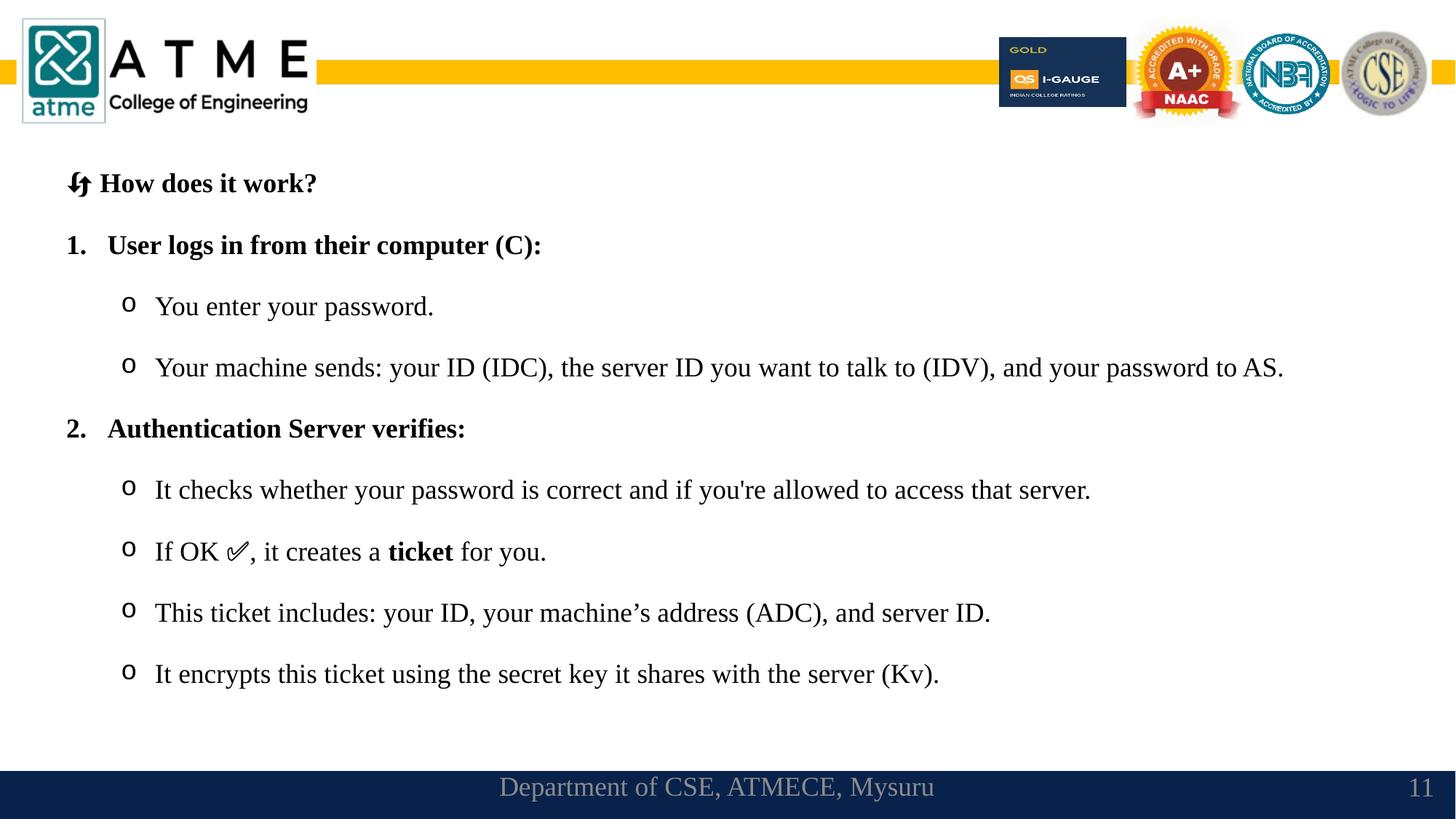

🔄 How does it work?
User logs in from their computer (C):
You enter your password.
Your machine sends: your ID (IDC), the server ID you want to talk to (IDV), and your password to AS.
Authentication Server verifies:
It checks whether your password is correct and if you're allowed to access that server.
If OK ✅, it creates a ticket for you.
This ticket includes: your ID, your machine’s address (ADC), and server ID.
It encrypts this ticket using the secret key it shares with the server (Kv).

Department of CSE, ATMECE, Mysuru
11